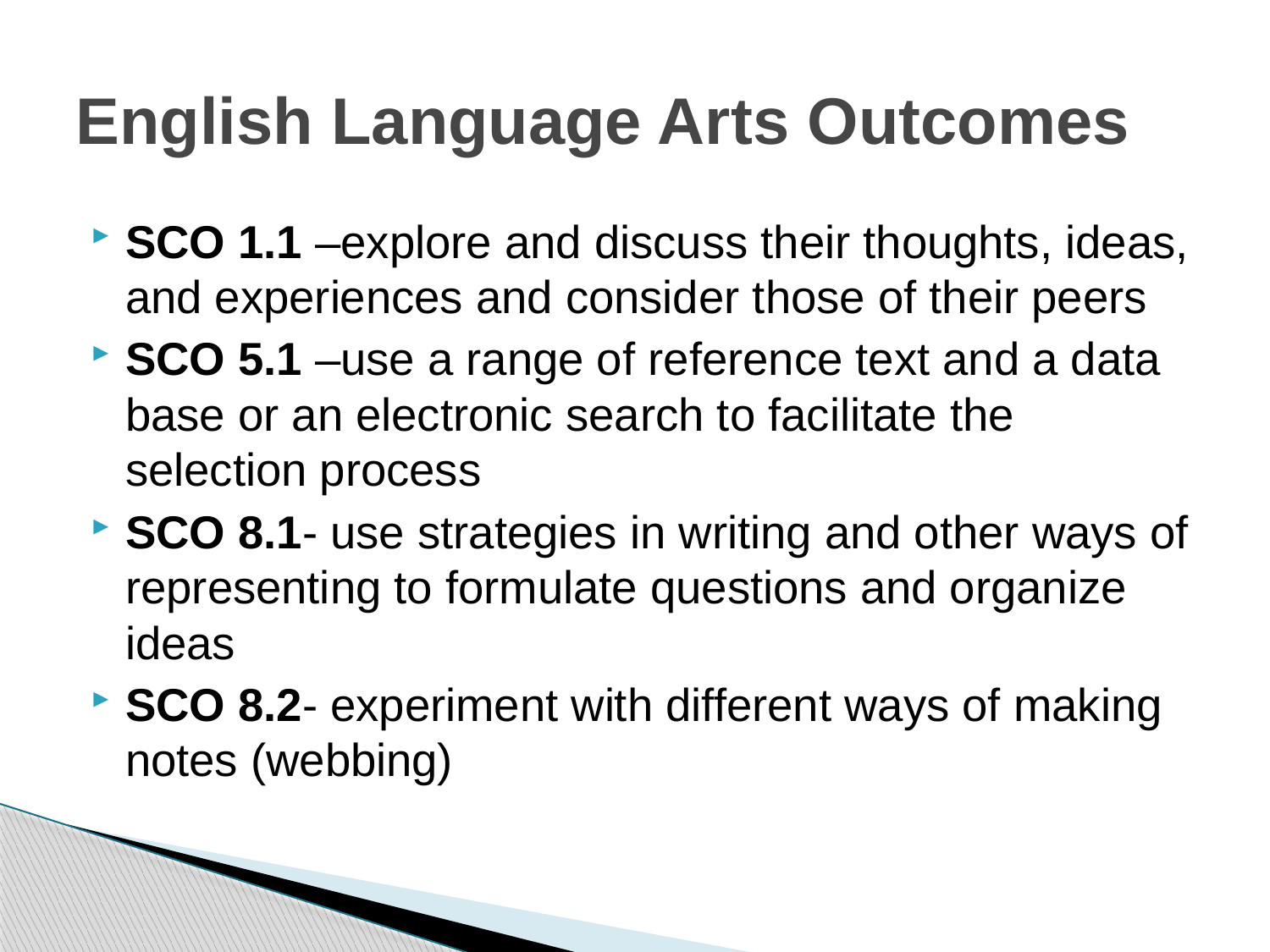

# English Language Arts Outcomes
SCO 1.1 –explore and discuss their thoughts, ideas, and experiences and consider those of their peers
SCO 5.1 –use a range of reference text and a data base or an electronic search to facilitate the selection process
SCO 8.1- use strategies in writing and other ways of representing to formulate questions and organize ideas
SCO 8.2- experiment with different ways of making notes (webbing)